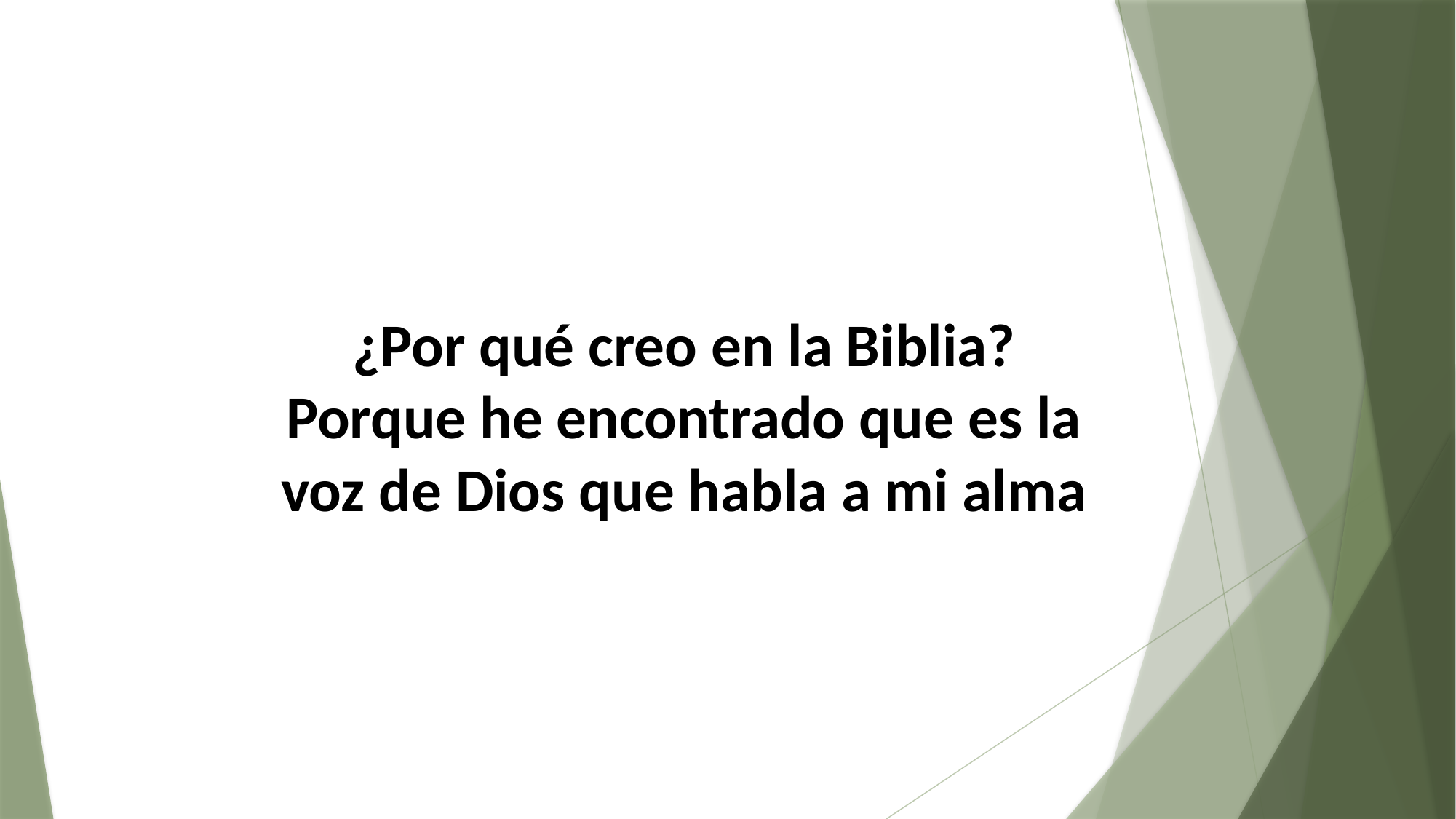

¿Por qué creo en la Biblia?
Porque he encontrado que es la voz de Dios que habla a mi alma